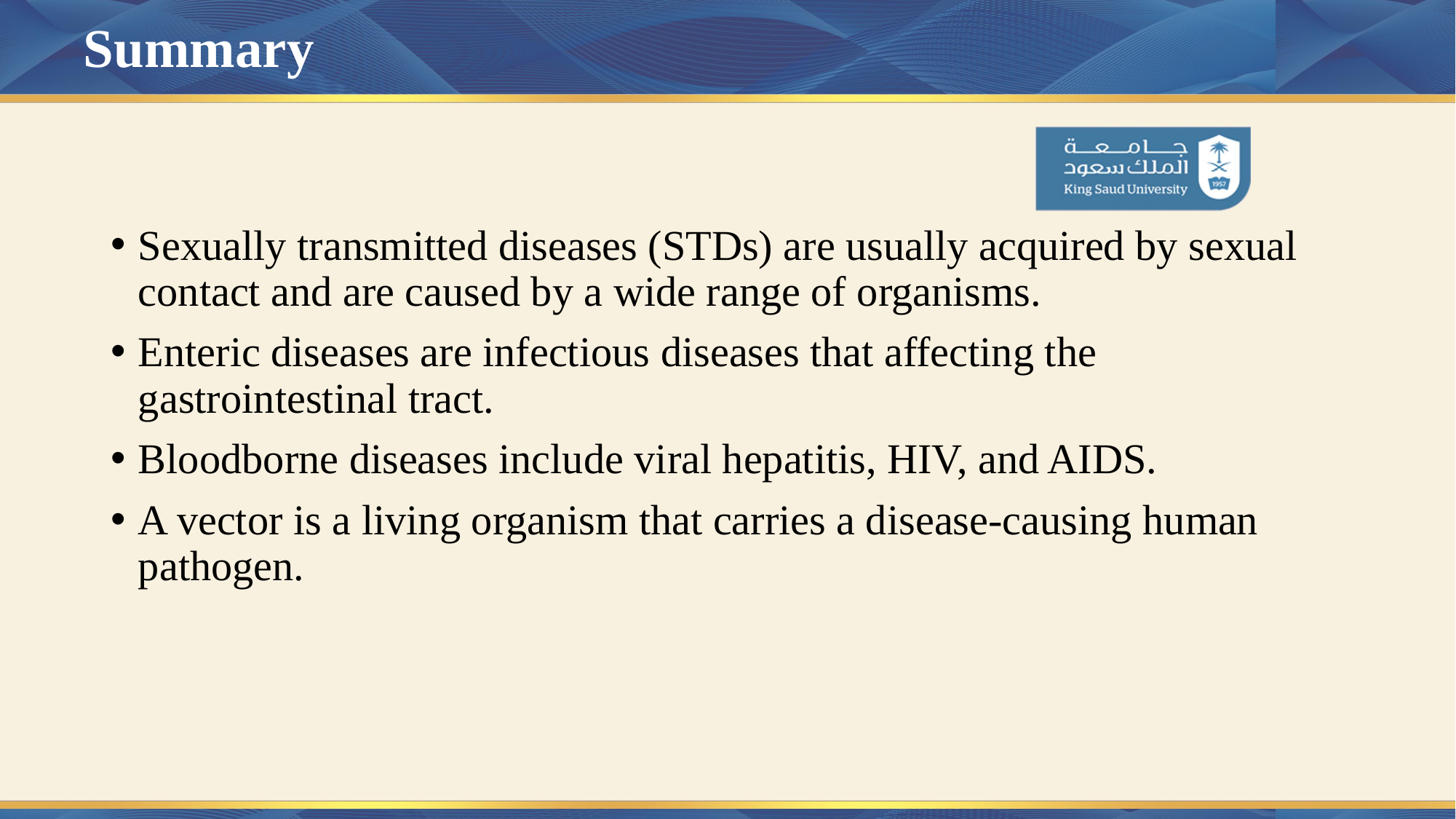

# Summary
Sexually transmitted diseases (STDs) are usually acquired by sexual contact and are caused by a wide range of organisms.
Enteric diseases are infectious diseases that affecting the gastrointestinal tract.
Bloodborne diseases include viral hepatitis, HIV, and AIDS.
A vector is a living organism that carries a disease-causing human pathogen.